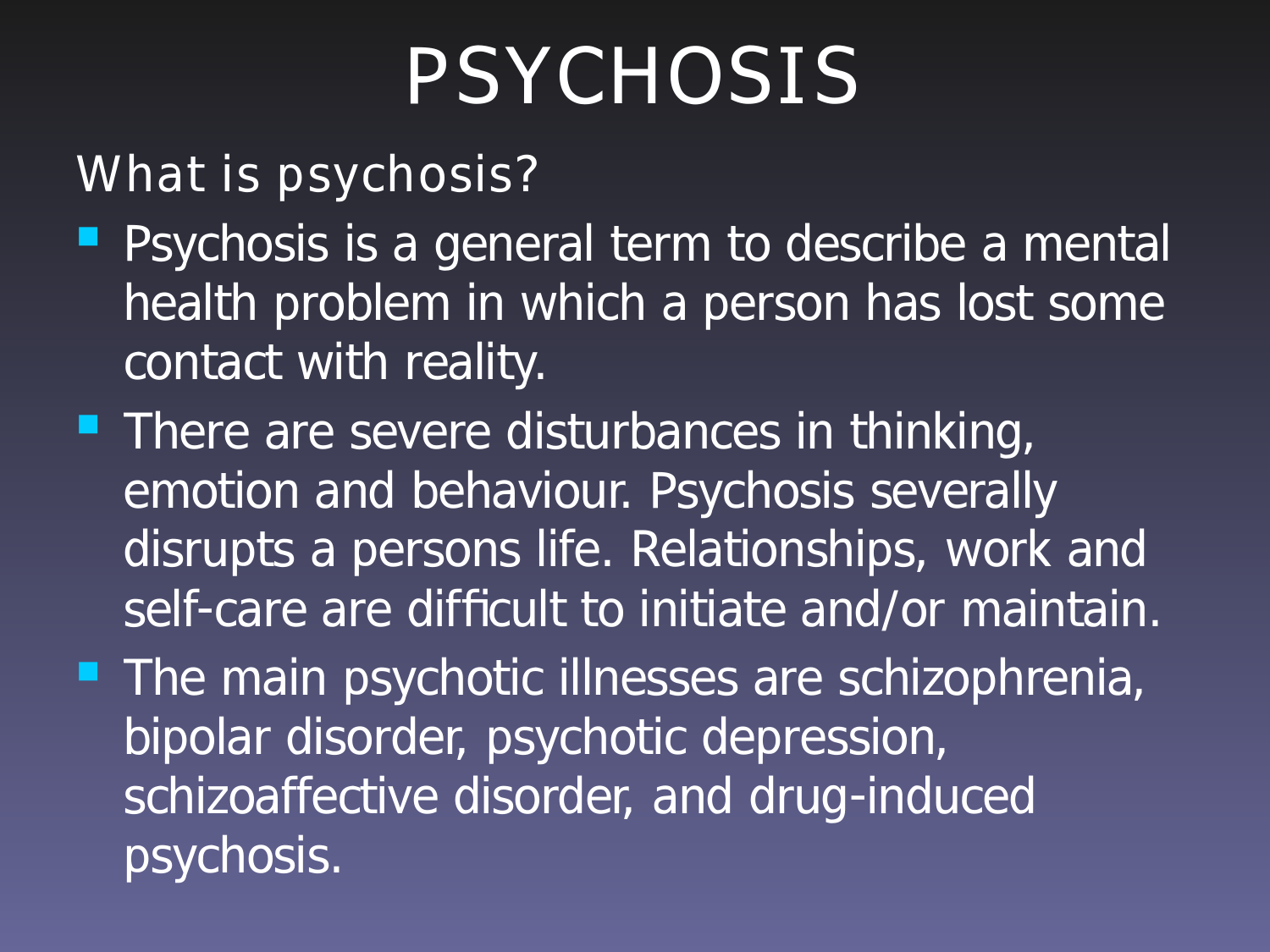

PSYCHOSIS
What is psychosis?
Psychosis is a general term to describe a mental health problem in which a person has lost some contact with reality.
There are severe disturbances in thinking, emotion and behaviour. Psychosis severally disrupts a persons life. Relationships, work and self-care are difficult to initiate and/or maintain.
The main psychotic illnesses are schizophrenia, bipolar disorder, psychotic depression, schizoaffective disorder, and drug-induced psychosis.